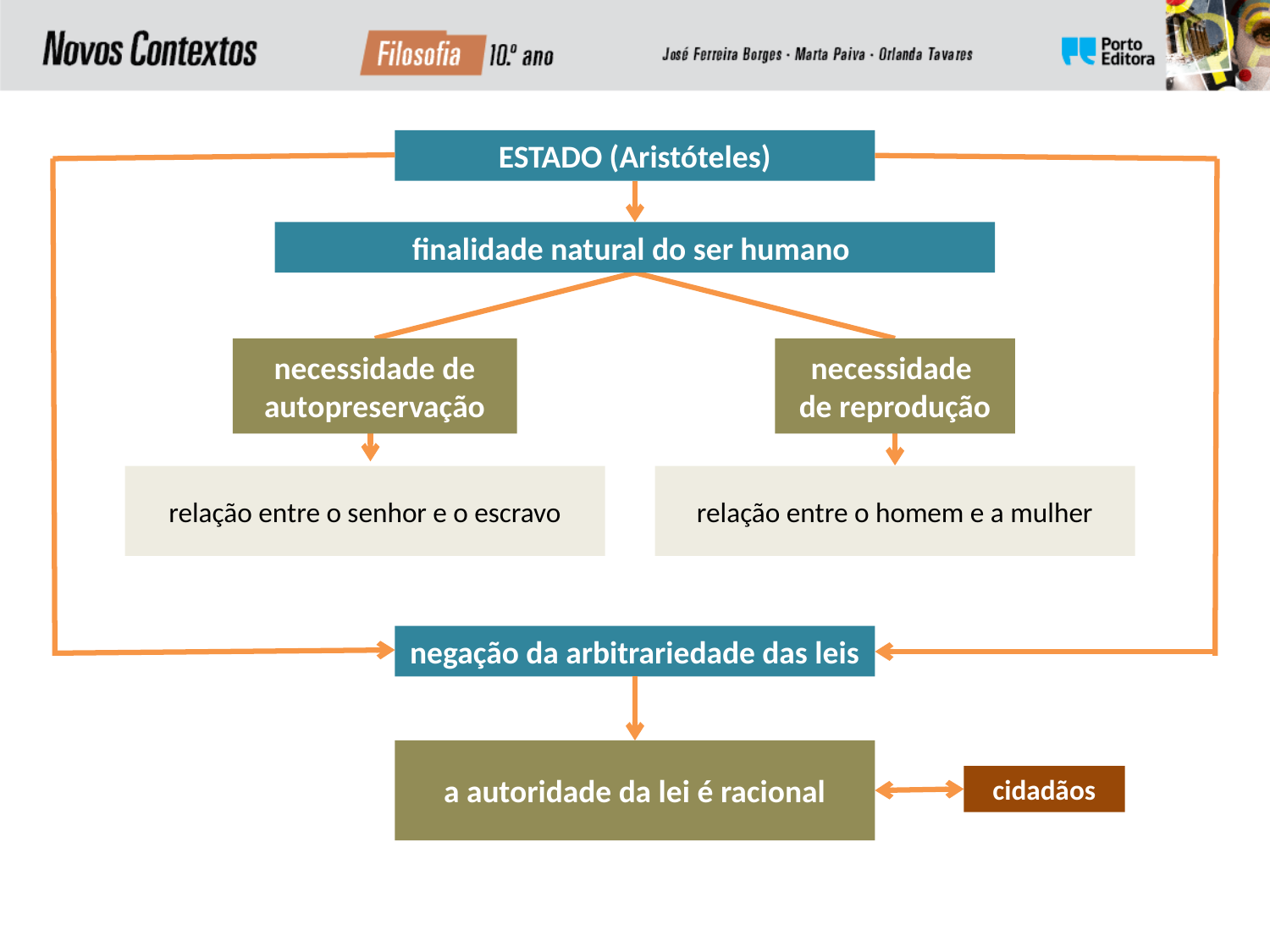

ESTADO (Aristóteles)
finalidade natural do ser humano
necessidade de autopreservação
necessidade
de reprodução
relação entre o senhor e o escravo
relação entre o homem e a mulher
negação da arbitrariedade das leis
a autoridade da lei é racional
cidadãos